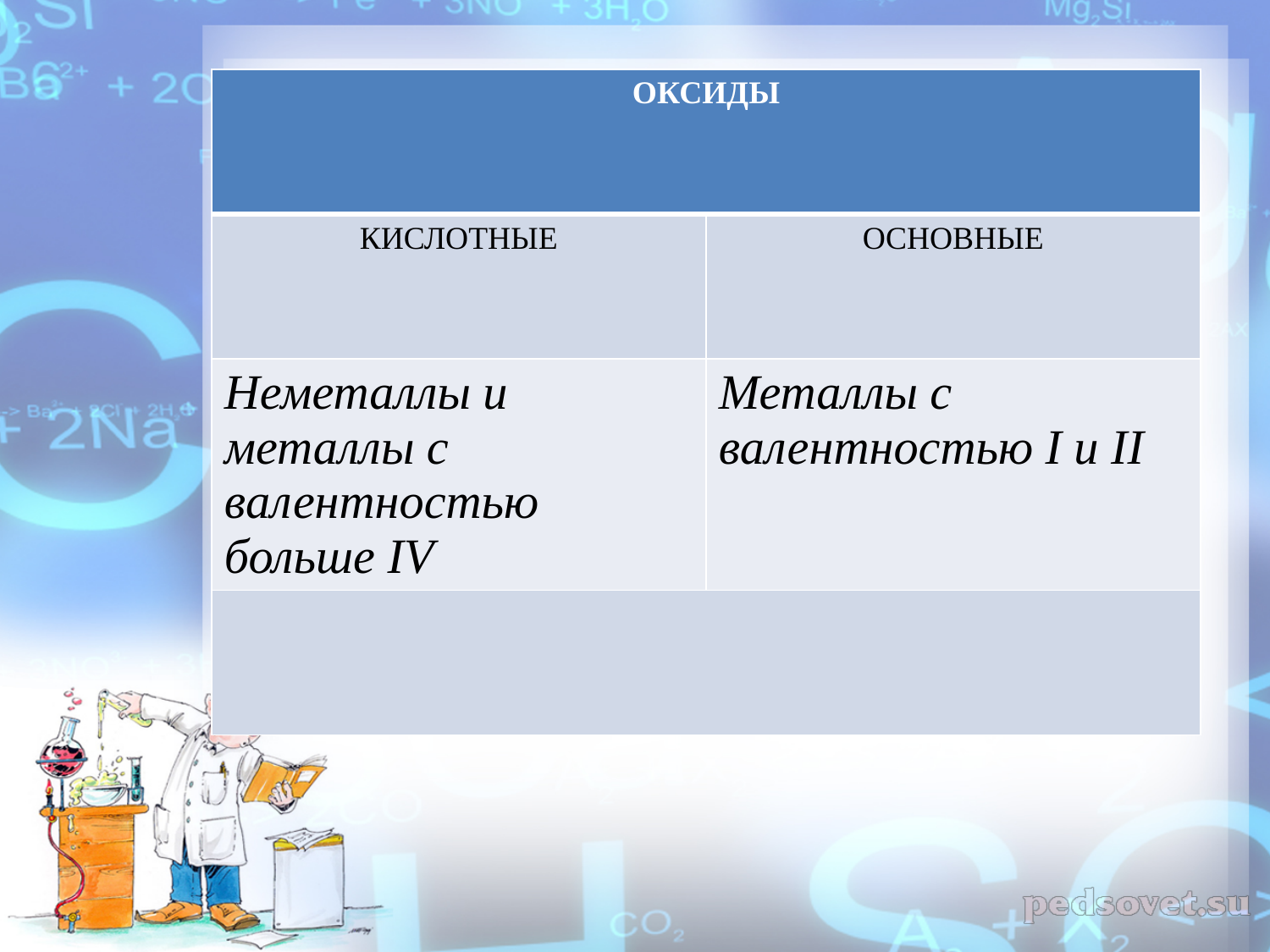

#
| ОКСИДЫ |  |
| --- | --- |
| КИСЛОТНЫЕ | ОСНОВНЫЕ |
| Неметаллы и металлы с валентностью больше IV | Металлы с валентностью I и II |
|  |  |